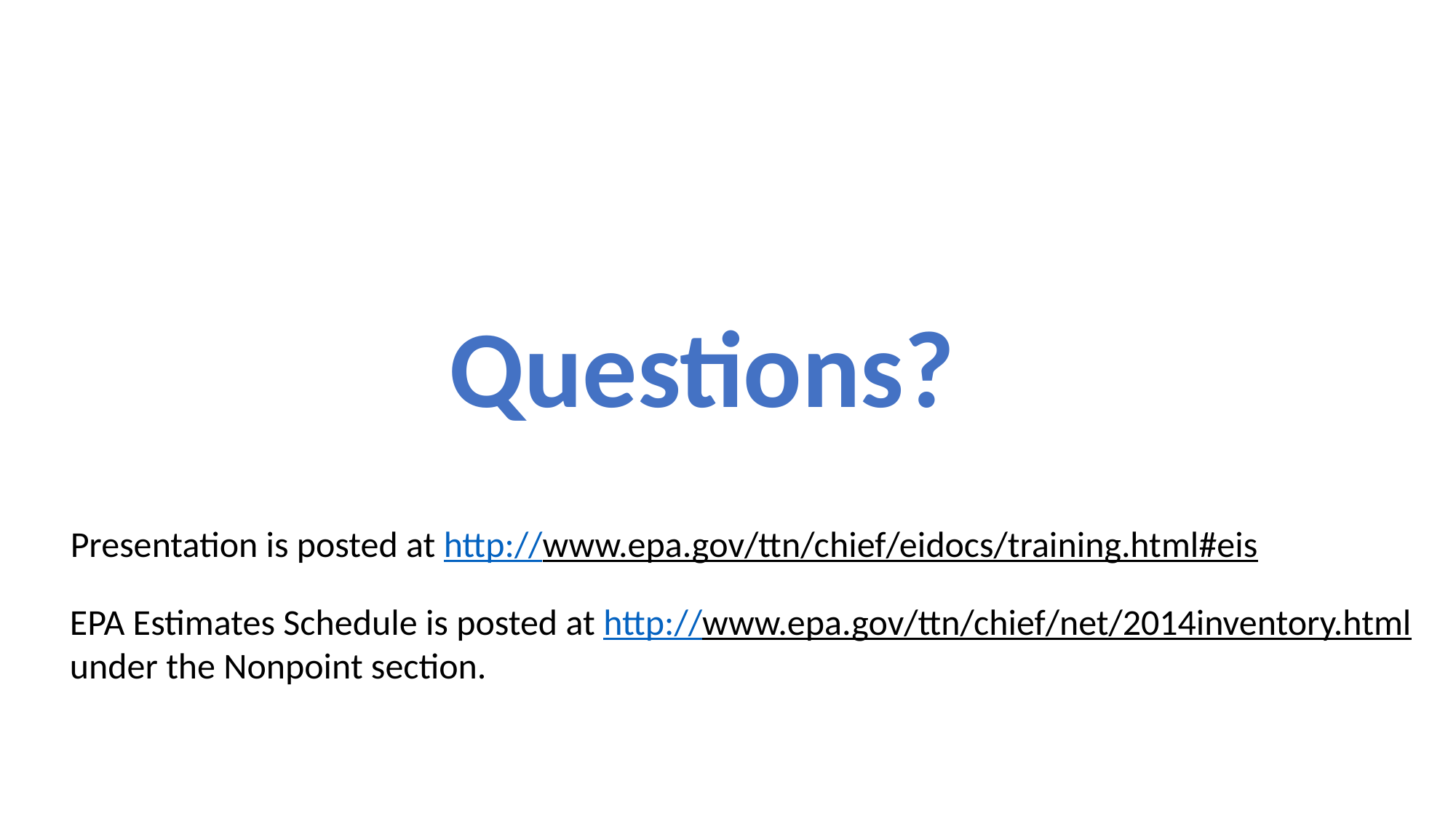

Questions?
Presentation is posted at http://www.epa.gov/ttn/chief/eidocs/training.html#eis
EPA Estimates Schedule is posted at http://www.epa.gov/ttn/chief/net/2014inventory.html
under the Nonpoint section.